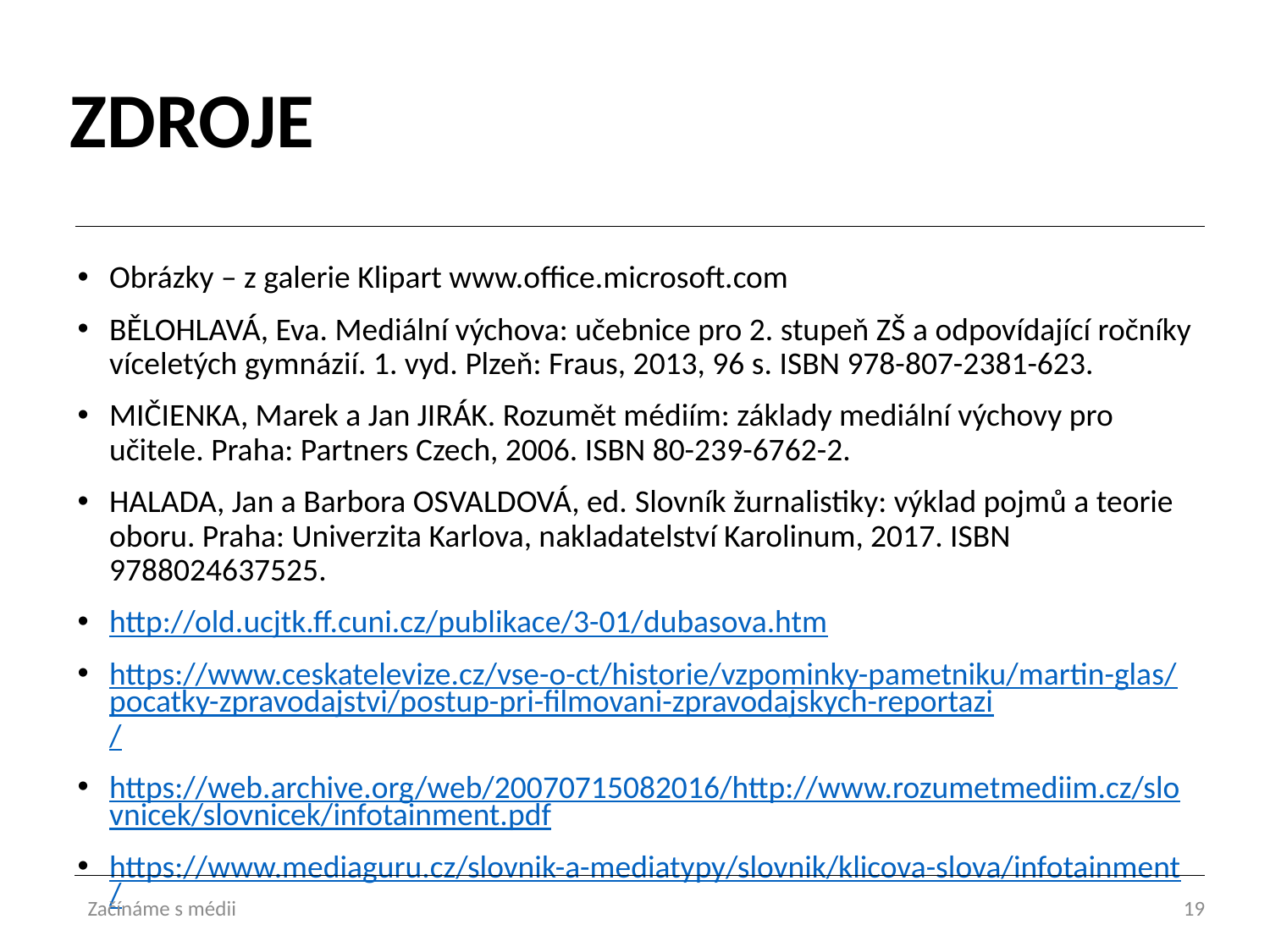

# ZDROJE
Obrázky – z galerie Klipart www.office.microsoft.com
BĚLOHLAVÁ, Eva. Mediální výchova: učebnice pro 2. stupeň ZŠ a odpovídající ročníky víceletých gymnázií. 1. vyd. Plzeň: Fraus, 2013, 96 s. ISBN 978-807-2381-623.
MIČIENKA, Marek a Jan JIRÁK. Rozumět médiím: základy mediální výchovy pro učitele. Praha: Partners Czech, 2006. ISBN 80-239-6762-2.
HALADA, Jan a Barbora OSVALDOVÁ, ed. Slovník žurnalistiky: výklad pojmů a teorie oboru. Praha: Univerzita Karlova, nakladatelství Karolinum, 2017. ISBN 9788024637525.
http://old.ucjtk.ff.cuni.cz/publikace/3-01/dubasova.htm
https://www.ceskatelevize.cz/vse-o-ct/historie/vzpominky-pametniku/martin-glas/pocatky-zpravodajstvi/postup-pri-filmovani-zpravodajskych-reportazi/
https://web.archive.org/web/20070715082016/http://www.rozumetmediim.cz/slovnicek/slovnicek/infotainment.pdf
https://www.mediaguru.cz/slovnik-a-mediatypy/slovnik/klicova-slova/infotainment/

Začínáme s médii
19